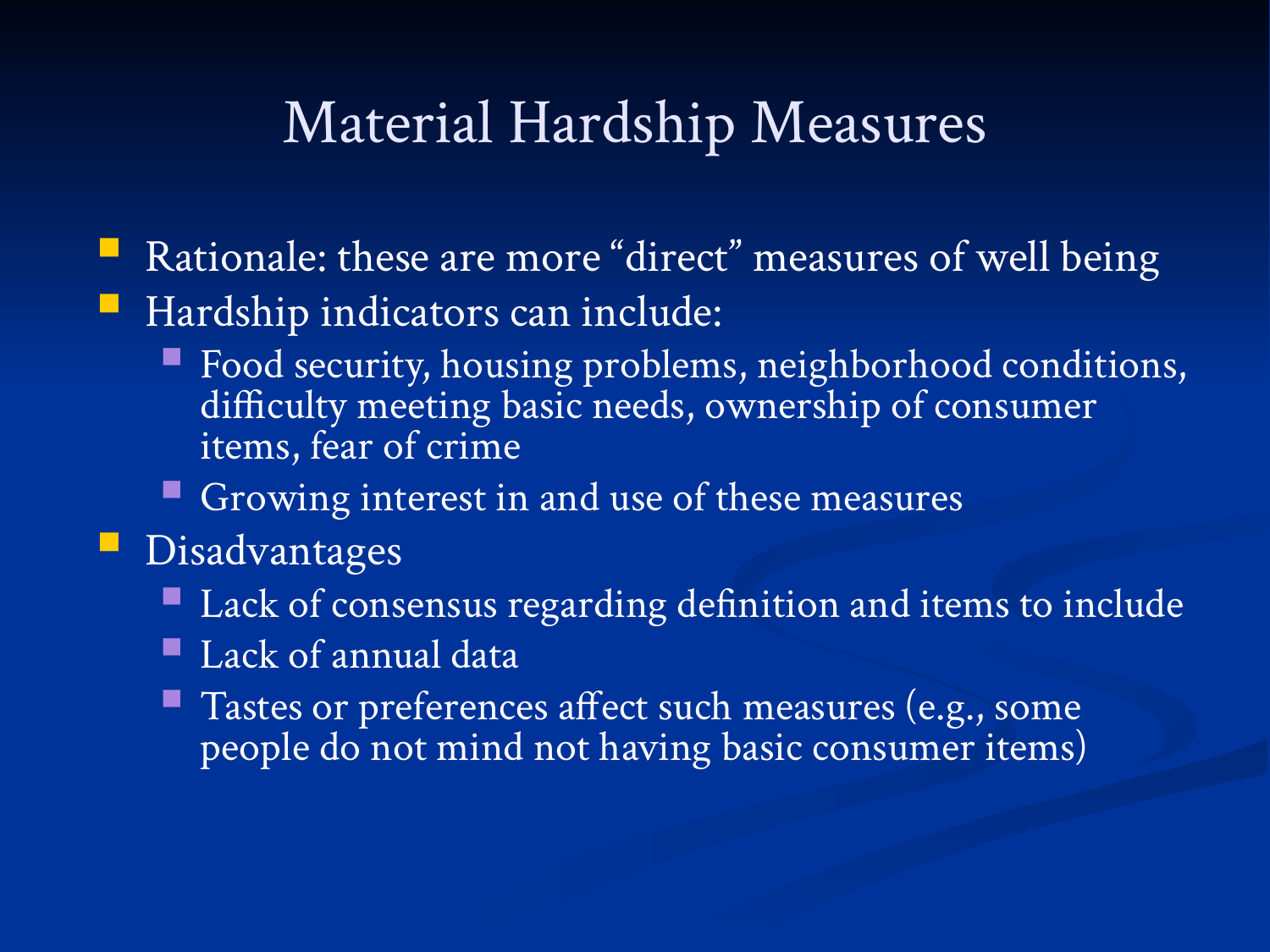

# Material Hardship Measures

Rationale: these are more “direct” measures of well being
Hardship indicators can include:
Food security, housing problems, neighborhood conditions, difficulty meeting basic needs, ownership of consumer items, fear of crime
Growing interest in and use of these measures
Disadvantages
Lack of consensus regarding definition and items to include
Lack of annual data
Tastes or preferences affect such measures (e.g., some people do not mind not having basic consumer items)